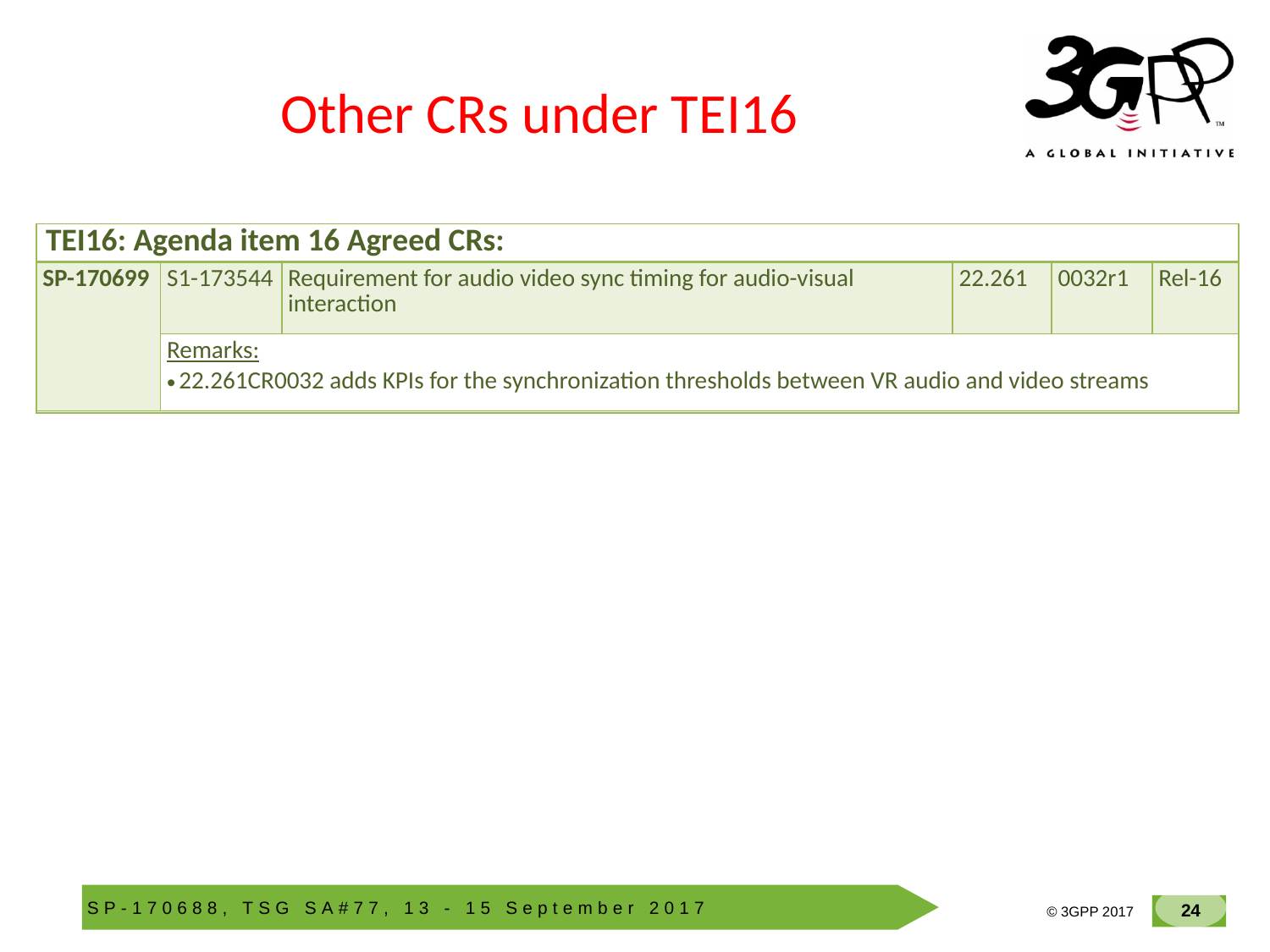

# Other CRs under TEI16
| TEI16: Agenda item 16 Agreed CRs: |  |  |  |  |  |
| --- | --- | --- | --- | --- | --- |
| SP-170699 | S1-173544 | Requirement for audio video sync timing for audio-visual interaction | 22.261 | 0032r1 | Rel-16 |
|  | Remarks: 22.261CR0032 adds KPIs for the synchronization thresholds between VR audio and video streams |  |  |  |  |
|  |  |  |  |  |  |